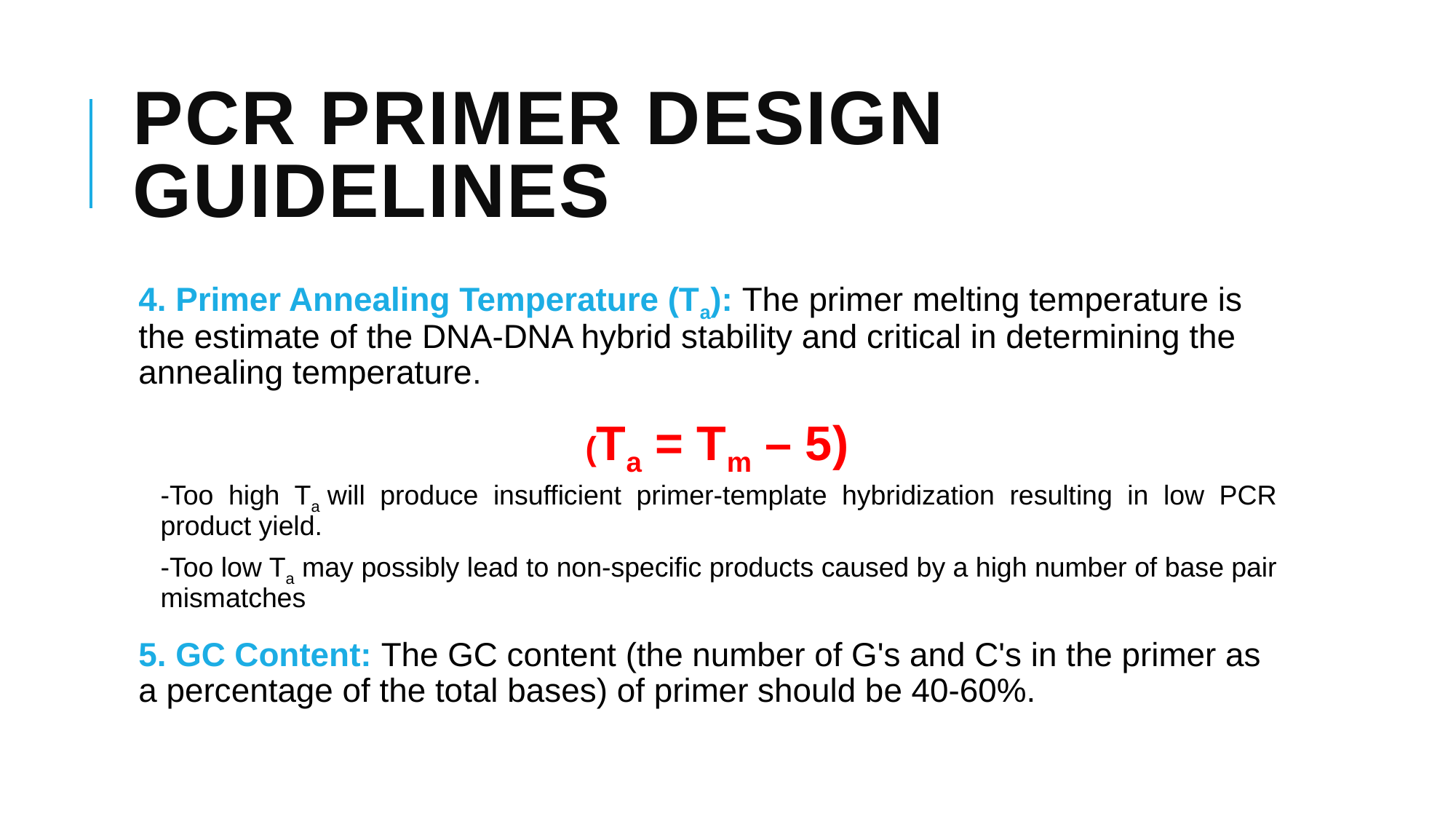

# PCR Primer Design Guidelines
4. Primer Annealing Temperature (Ta): The primer melting temperature is the estimate of the DNA-DNA hybrid stability and critical in determining the annealing temperature.
  (Ta = Tm – 5)
-Too high Ta will produce insufficient primer-template hybridization resulting in low PCR product yield.
-Too low Ta may possibly lead to non-specific products caused by a high number of base pair mismatches
5. GC Content: The GC content (the number of G's and C's in the primer as a percentage of the total bases) of primer should be 40-60%.